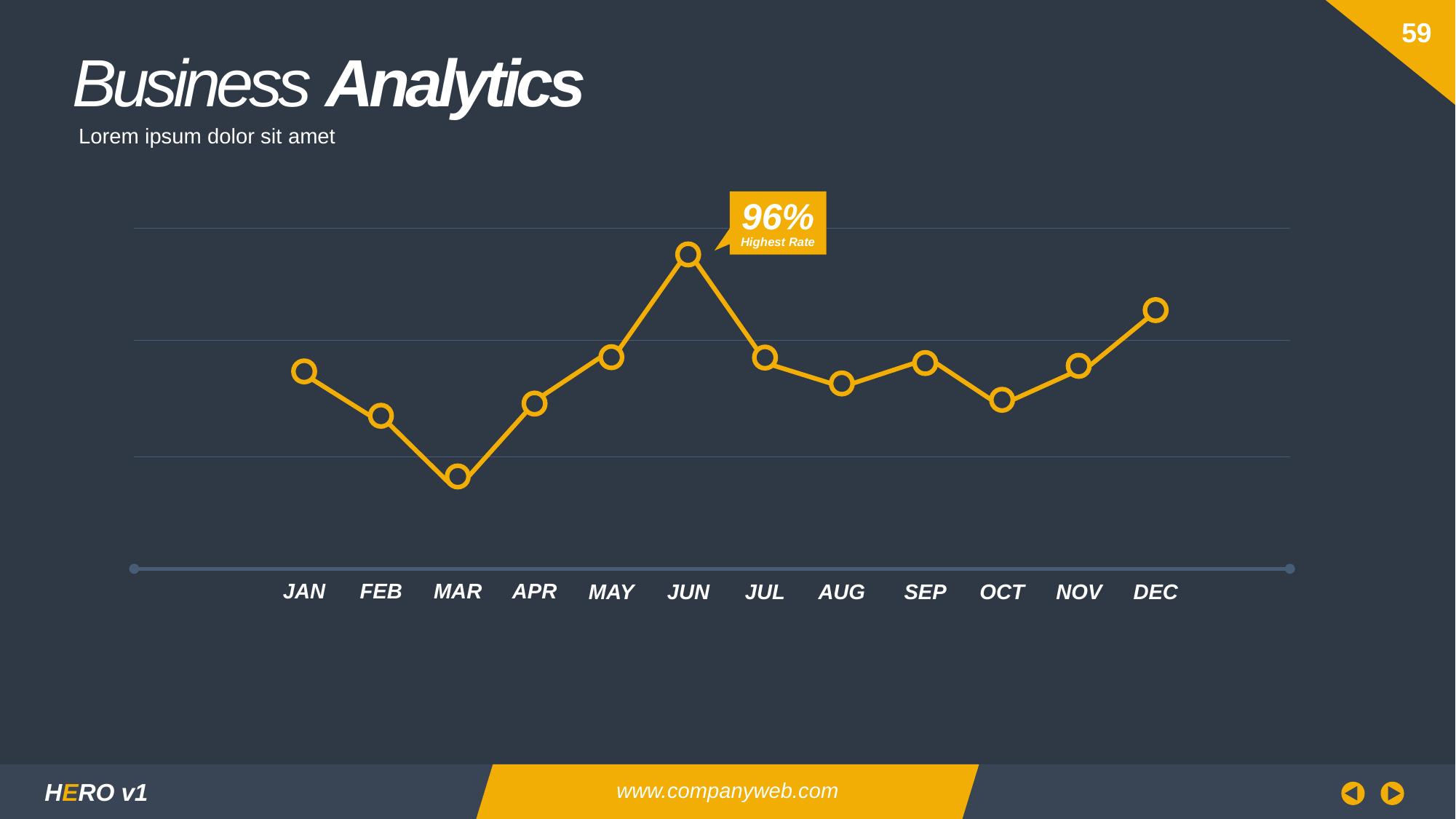

Business Analytics
Lorem ipsum dolor sit amet

96%
Highest Rate
JAN
FEB
MAR
APR
MAY
JUN
JUL
AUG
SEP
OCT
NOV
DEC